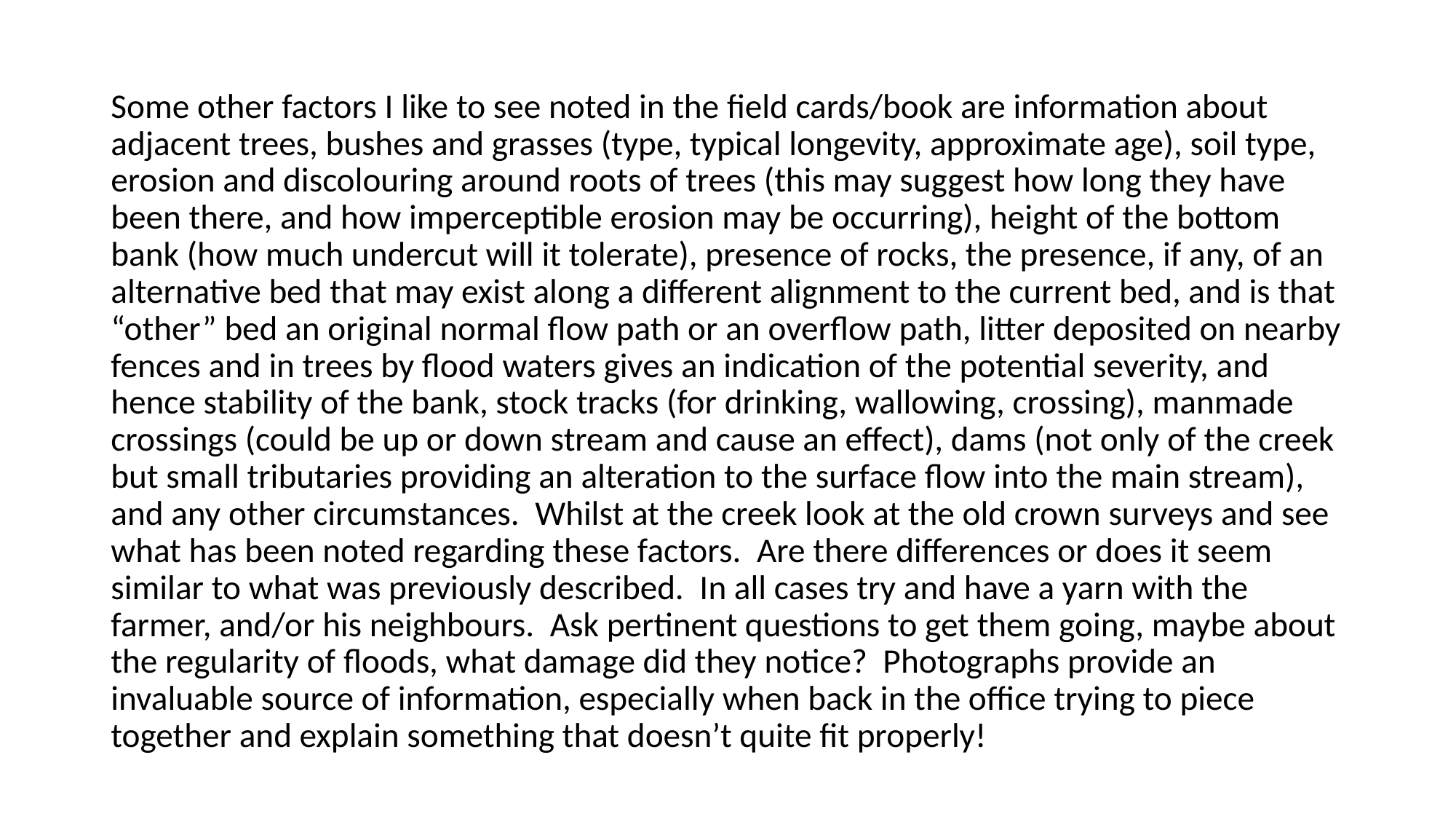

#
Some other factors I like to see noted in the field cards/book are information about adjacent trees, bushes and grasses (type, typical longevity, approximate age), soil type, erosion and discolouring around roots of trees (this may suggest how long they have been there, and how imperceptible erosion may be occurring), height of the bottom bank (how much undercut will it tolerate), presence of rocks, the presence, if any, of an alternative bed that may exist along a different alignment to the current bed, and is that “other” bed an original normal flow path or an overflow path, litter deposited on nearby fences and in trees by flood waters gives an indication of the potential severity, and hence stability of the bank, stock tracks (for drinking, wallowing, crossing), manmade crossings (could be up or down stream and cause an effect), dams (not only of the creek but small tributaries providing an alteration to the surface flow into the main stream), and any other circumstances.  Whilst at the creek look at the old crown surveys and see what has been noted regarding these factors.  Are there differences or does it seem similar to what was previously described.  In all cases try and have a yarn with the farmer, and/or his neighbours.  Ask pertinent questions to get them going, maybe about the regularity of floods, what damage did they notice?  Photographs provide an invaluable source of information, especially when back in the office trying to piece together and explain something that doesn’t quite fit properly!